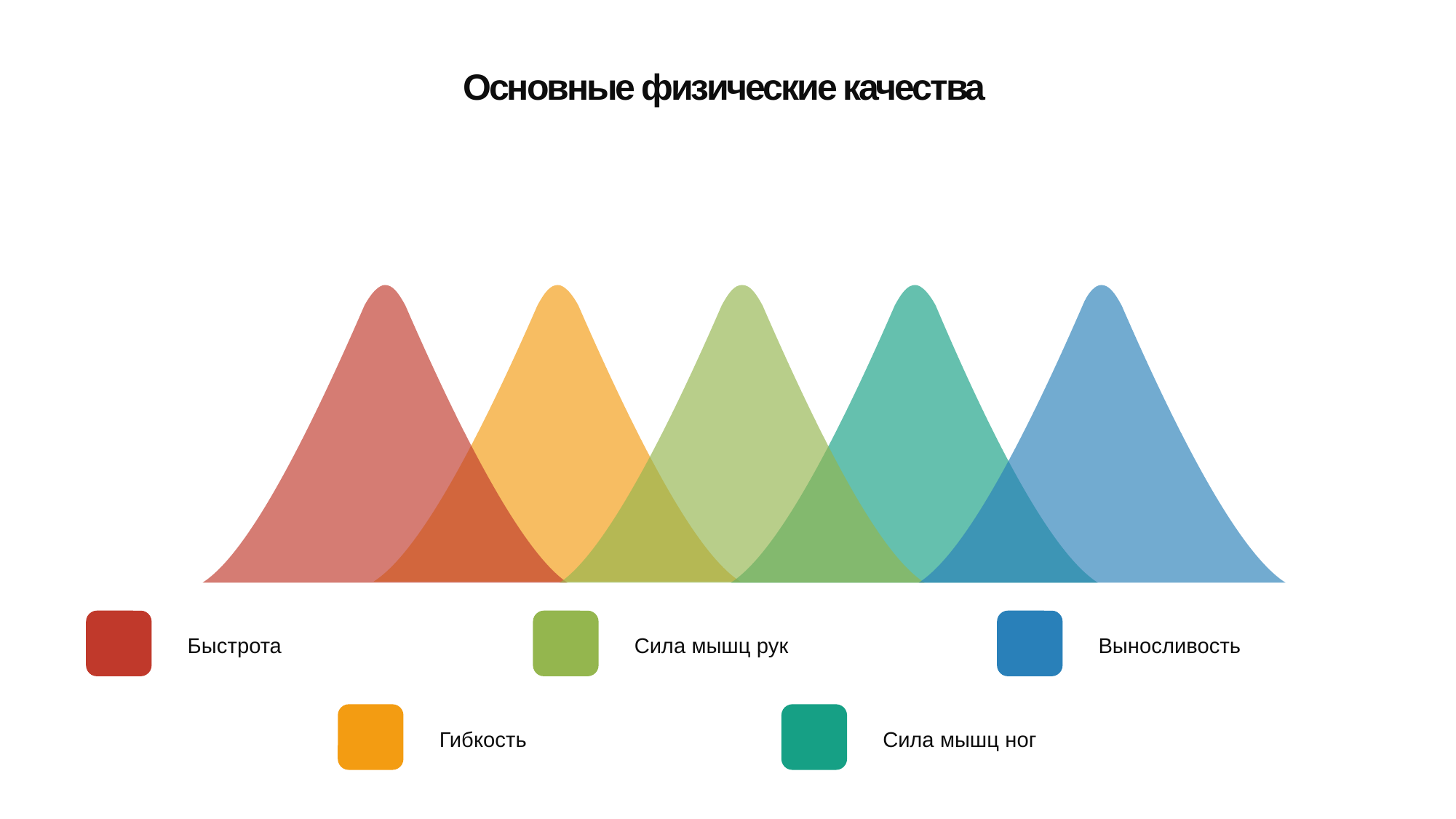

Основные физические качества

Быстрота
Сила мышц рук
Выносливость

Гибкость
Сила мышц ног